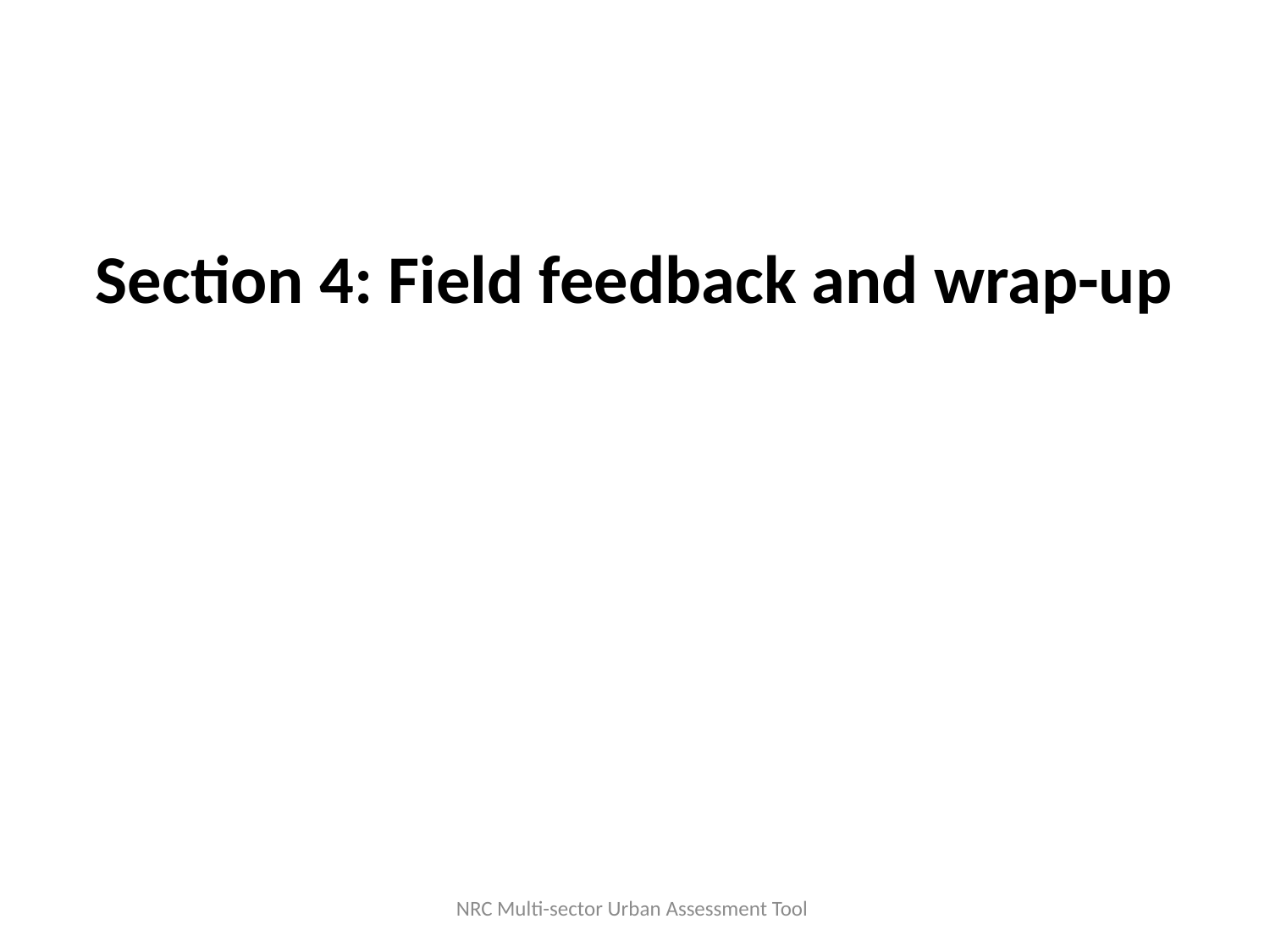

# Section 4: Field feedback and wrap-up
NRC Multi-sector Urban Assessment Tool